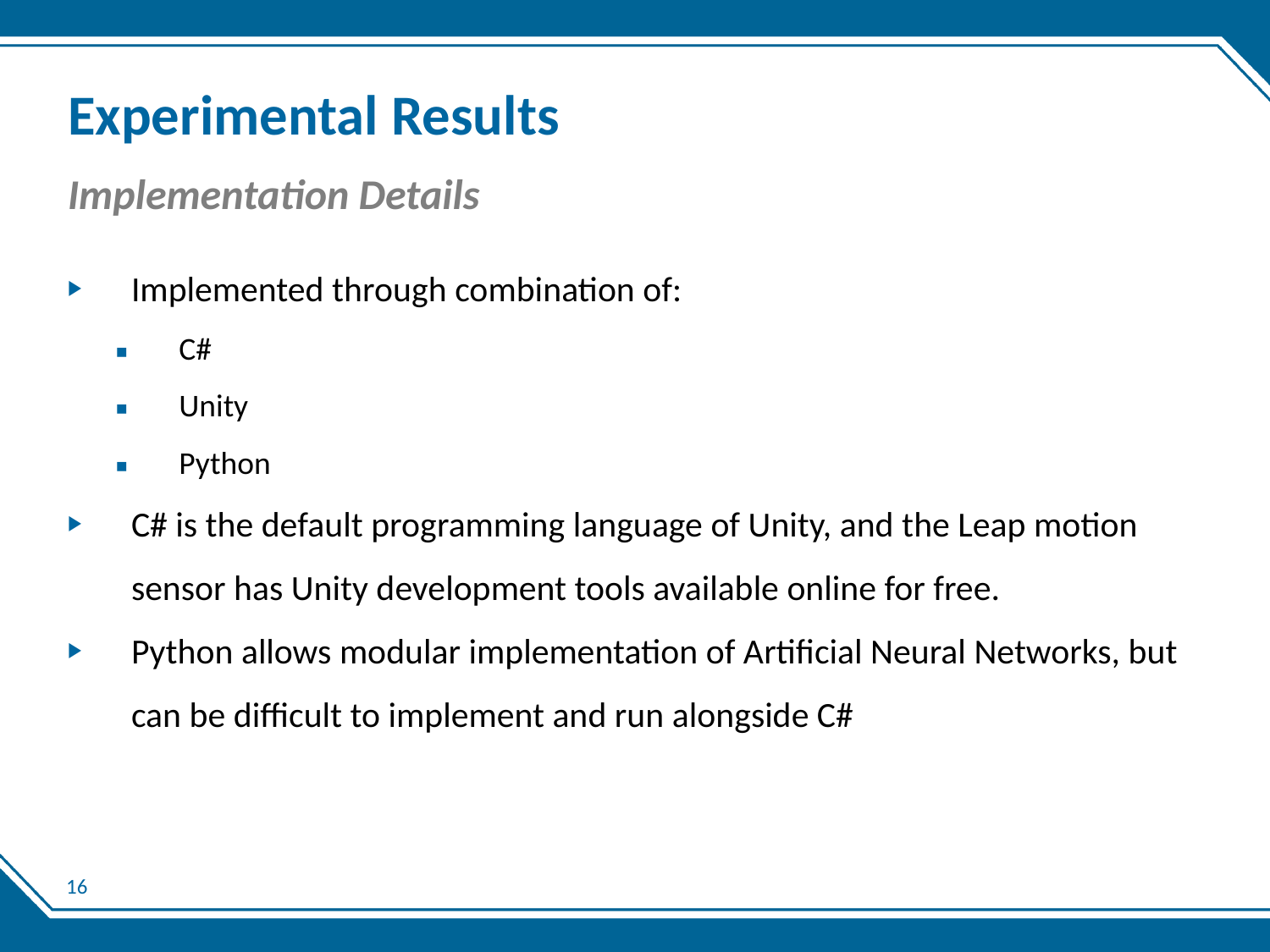

# Experimental Results
Implementation Details
Implemented through combination of:
C#
Unity
Python
C# is the default programming language of Unity, and the Leap motion sensor has Unity development tools available online for free.
Python allows modular implementation of Artificial Neural Networks, but can be difficult to implement and run alongside C#